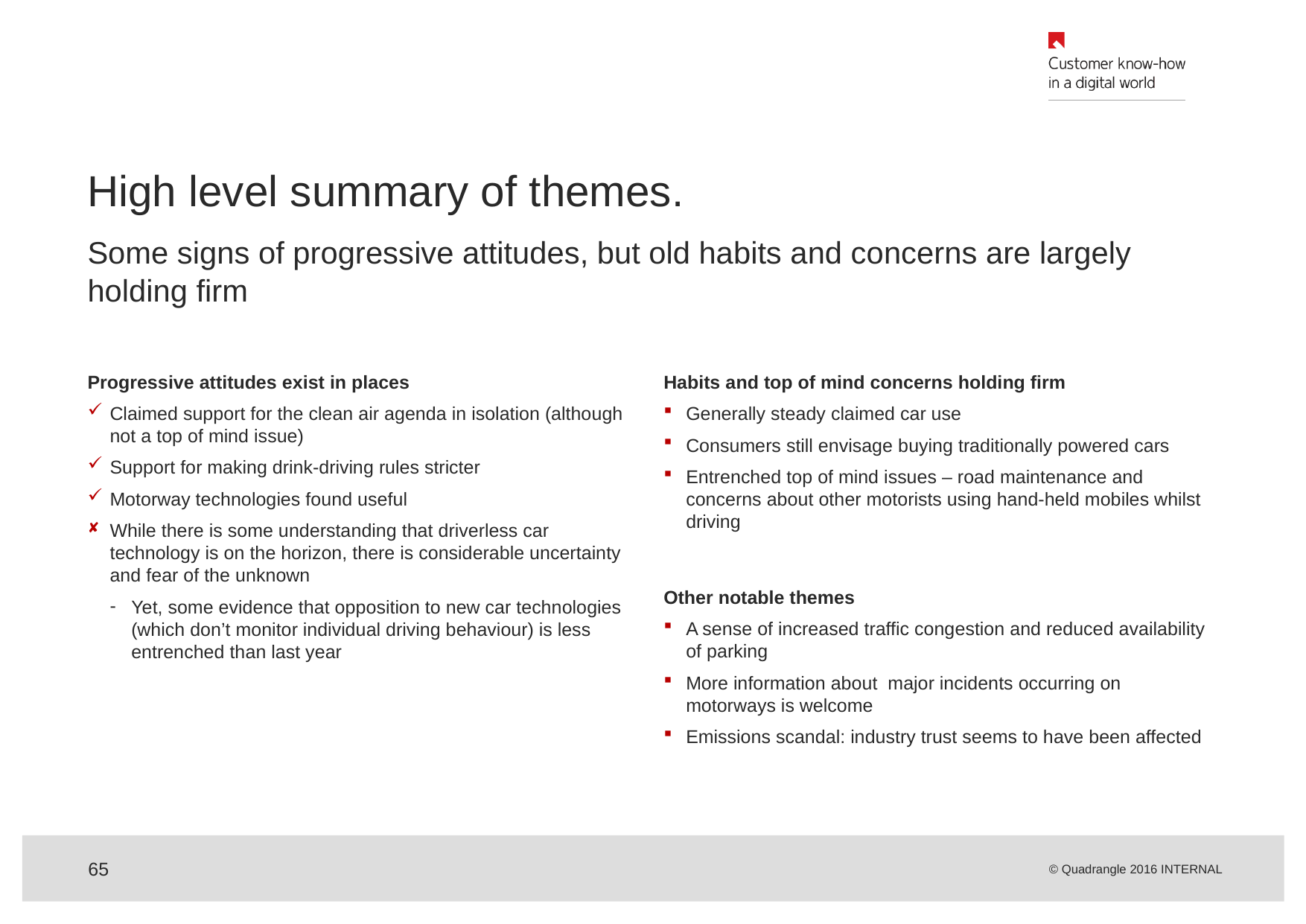

# High level summary of themes.
Some signs of progressive attitudes, but old habits and concerns are largely holding firm
Progressive attitudes exist in places
Claimed support for the clean air agenda in isolation (although not a top of mind issue)
Support for making drink-driving rules stricter
Motorway technologies found useful
While there is some understanding that driverless car technology is on the horizon, there is considerable uncertainty and fear of the unknown
Yet, some evidence that opposition to new car technologies (which don’t monitor individual driving behaviour) is less entrenched than last year

Habits and top of mind concerns holding firm
Generally steady claimed car use
Consumers still envisage buying traditionally powered cars
Entrenched top of mind issues – road maintenance and concerns about other motorists using hand-held mobiles whilst driving

Other notable themes
A sense of increased traffic congestion and reduced availability of parking
More information about  major incidents occurring on motorways is welcome
Emissions scandal: industry trust seems to have been affected